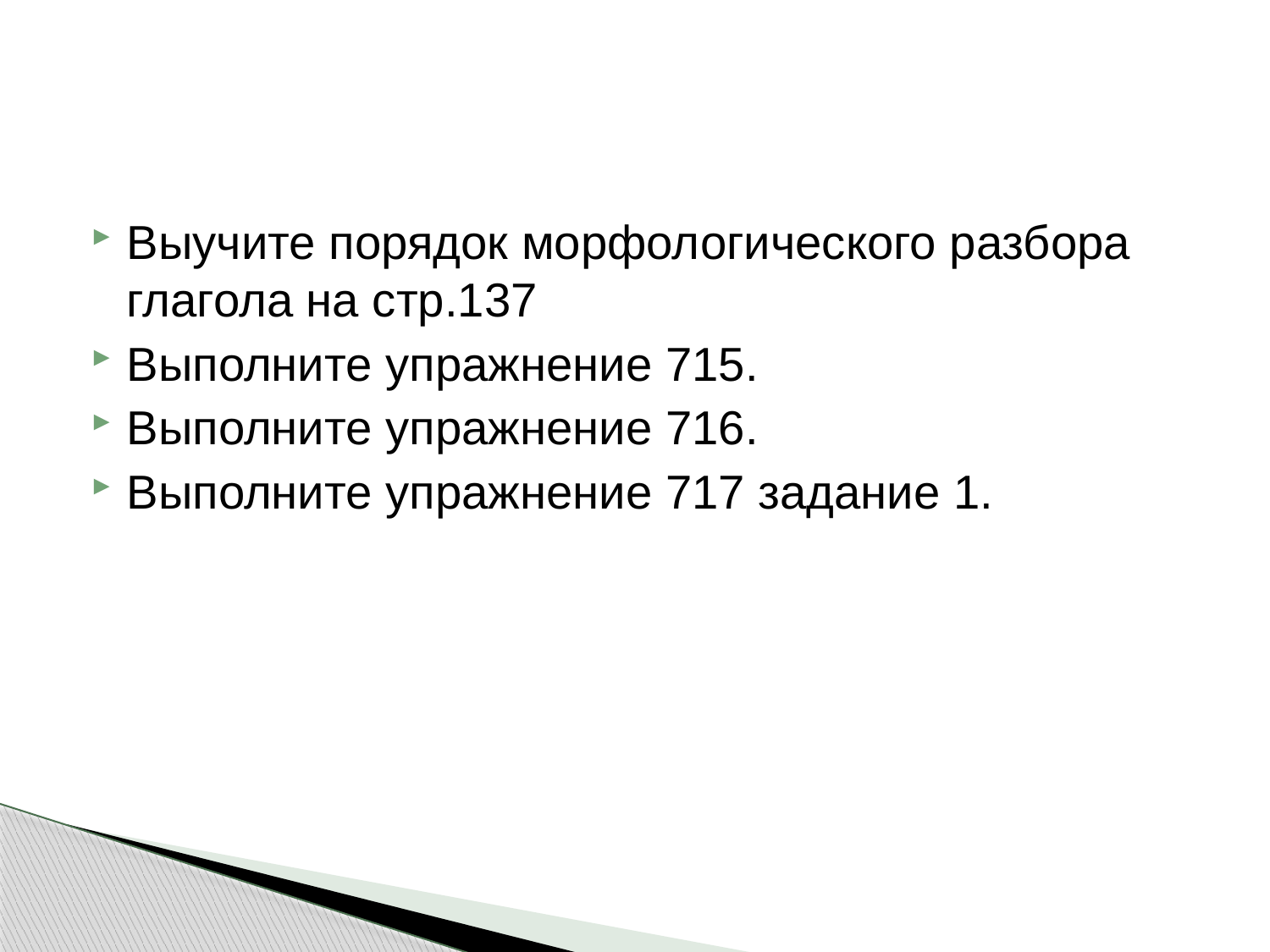

Выучите порядок морфологического разбора глагола на стр.137
Выполните упражнение 715.
Выполните упражнение 716.
Выполните упражнение 717 задание 1.